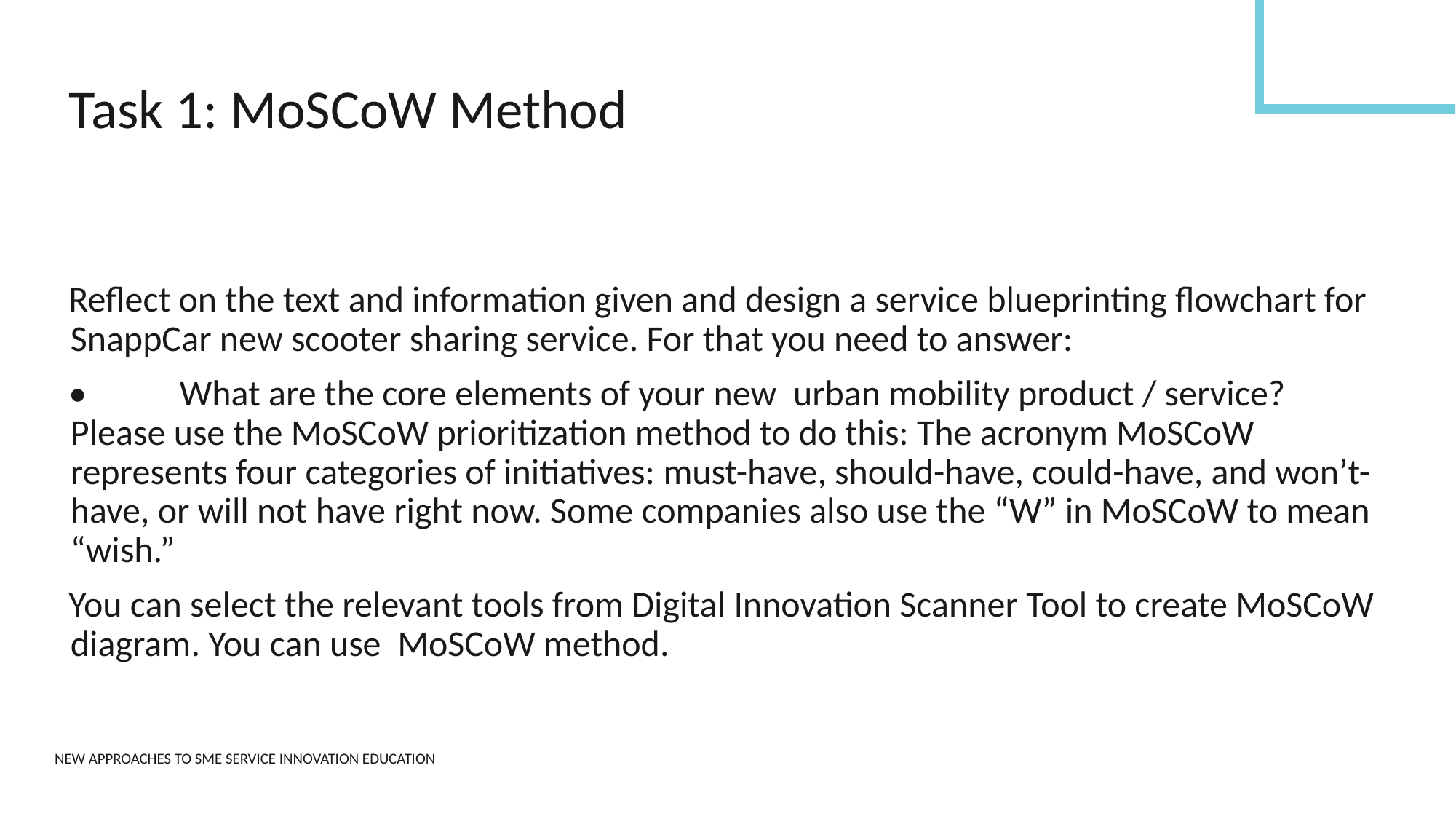

Task 1: MoSCoW Method
Reflect on the text and information given and design a service blueprinting flowchart for SnappCar new scooter sharing service. For that you need to answer:
•	What are the core elements of your new  urban mobility product / service?  Please use the MoSCoW prioritization method to do this: The acronym MoSCoW represents four categories of initiatives: must-have, should-have, could-have, and won’t-have, or will not have right now. Some companies also use the “W” in MoSCoW to mean “wish.”
You can select the relevant tools from Digital Innovation Scanner Tool to create MoSCoW diagram. You can use  MoSCoW method.